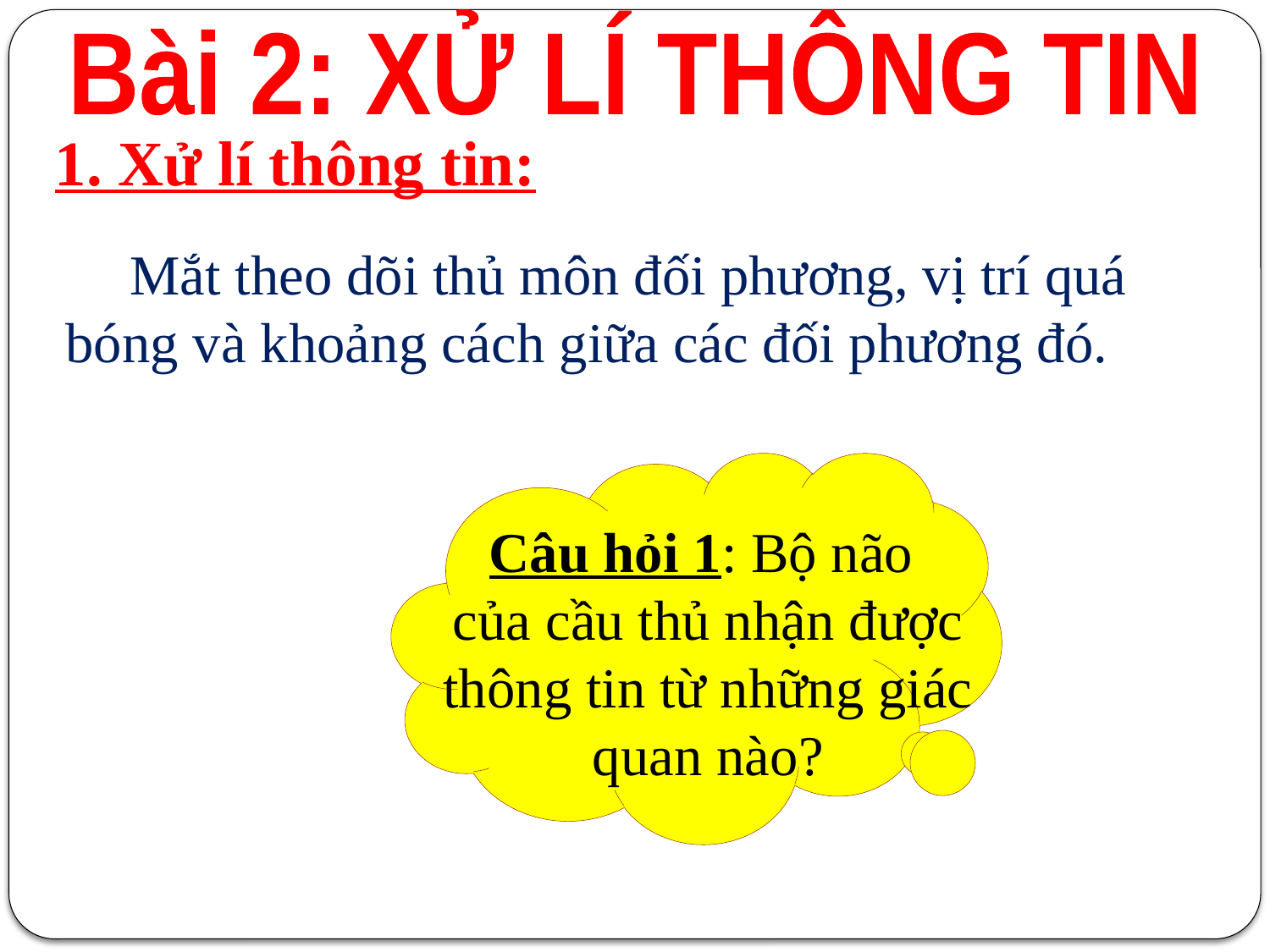

Bài 2: XỬ LÍ THÔNG TIN
1. Xử lí thông tin:
Mắt theo dõi thủ môn đối phương, vị trí quá bóng và khoảng cách giữa các đối phương đó.

Câu hỏi 1: Bộ não
của cầu thủ nhận được thông tin từ những giác quan nào?